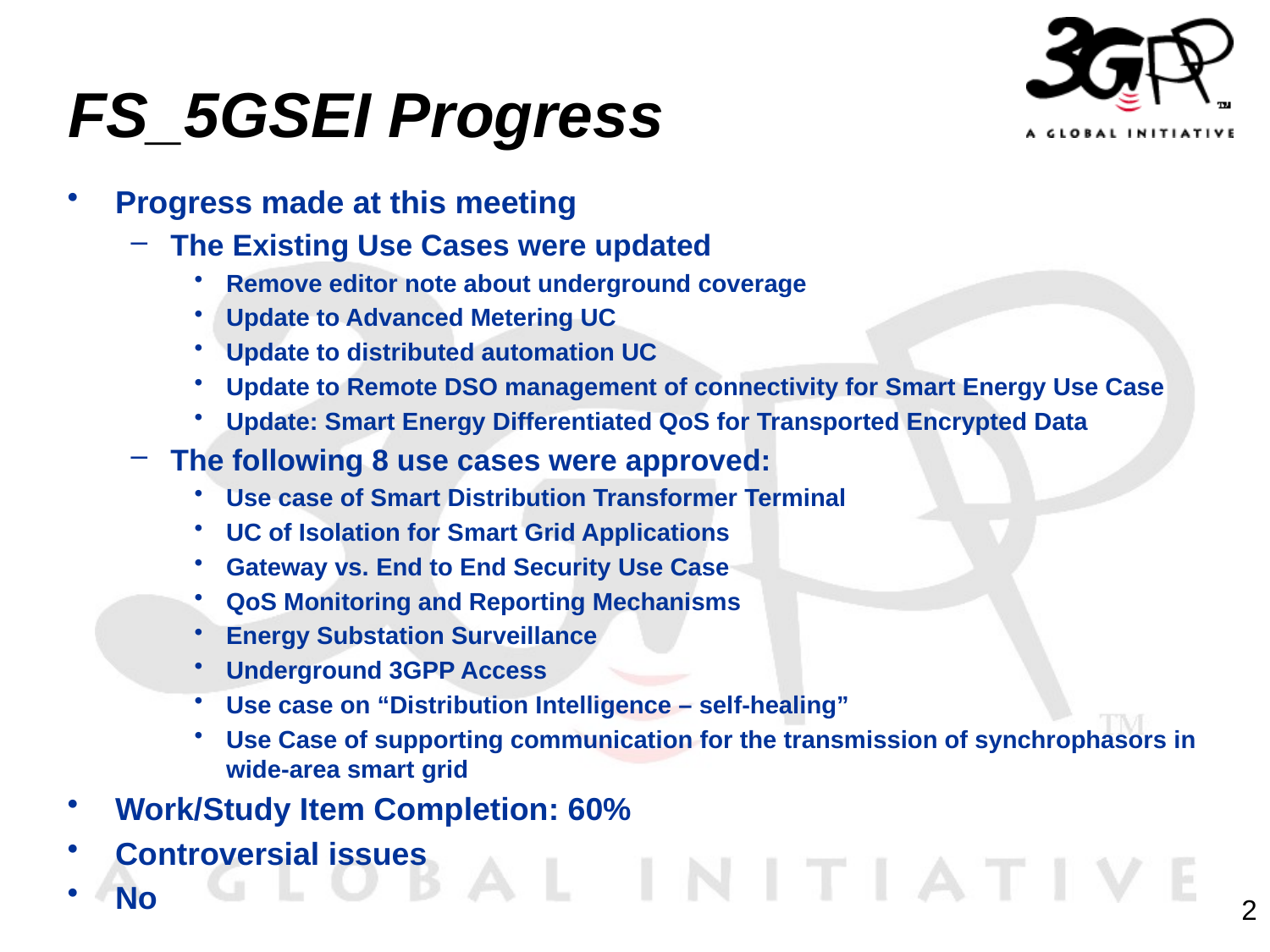

# FS_5GSEI Progress
Progress made at this meeting
The Existing Use Cases were updated
Remove editor note about underground coverage
Update to Advanced Metering UC
Update to distributed automation UC
Update to Remote DSO management of connectivity for Smart Energy Use Case
Update: Smart Energy Differentiated QoS for Transported Encrypted Data
The following 8 use cases were approved:
Use case of Smart Distribution Transformer Terminal
UC of Isolation for Smart Grid Applications
Gateway vs. End to End Security Use Case
QoS Monitoring and Reporting Mechanisms
Energy Substation Surveillance
Underground 3GPP Access
Use case on “Distribution Intelligence – self-healing”
Use Case of supporting communication for the transmission of synchrophasors in wide-area smart grid
Work/Study Item Completion: 60%
Controversial issues
No

2